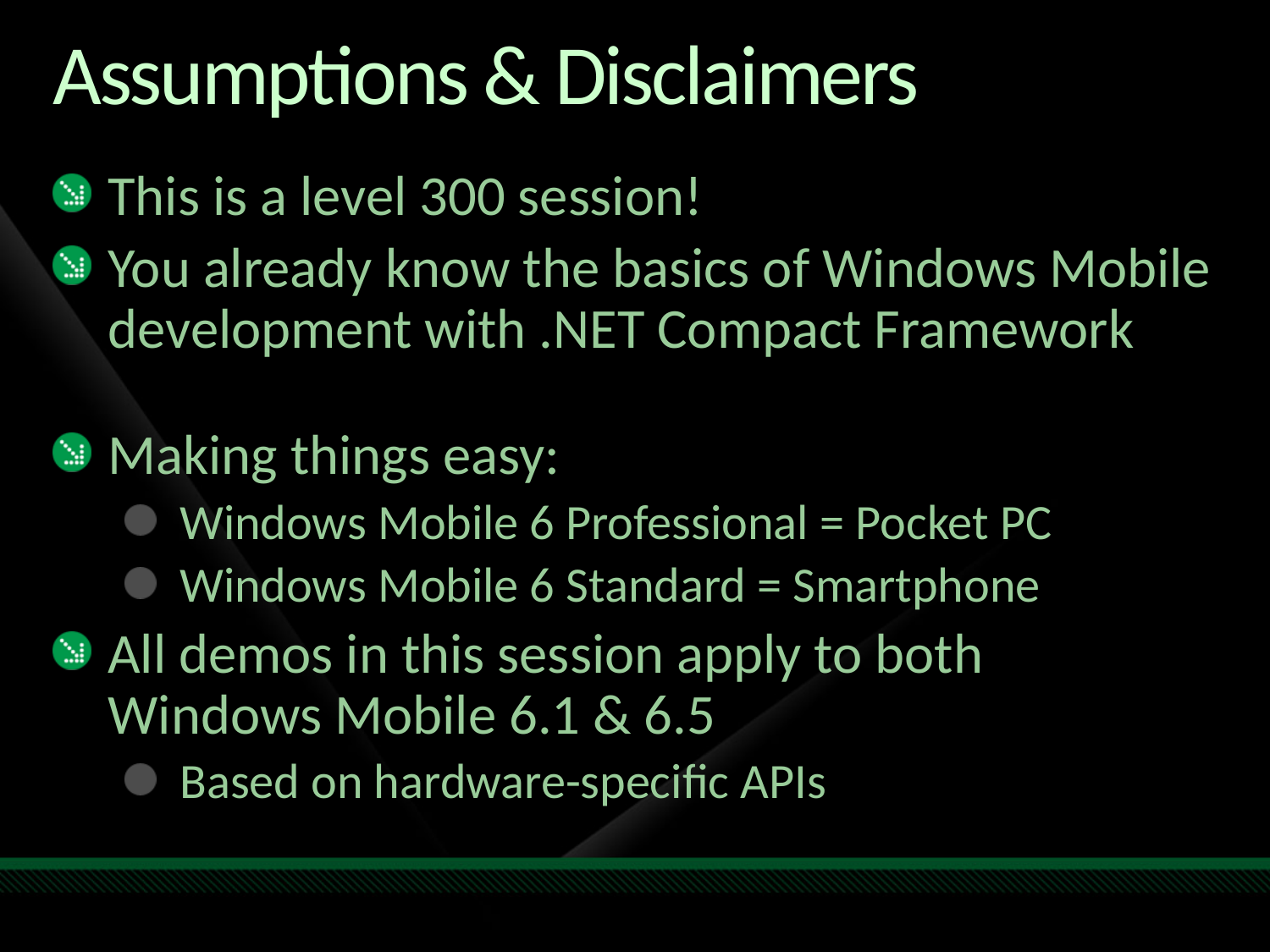

# Assumptions & Disclaimers
This is a level 300 session!
You already know the basics of Windows Mobile development with .NET Compact Framework

Making things easy:
Windows Mobile 6 Professional = Pocket PC
Windows Mobile 6 Standard = Smartphone
All demos in this session apply to both
Windows Mobile 6.1 & 6.5
Based on hardware-specific APIs